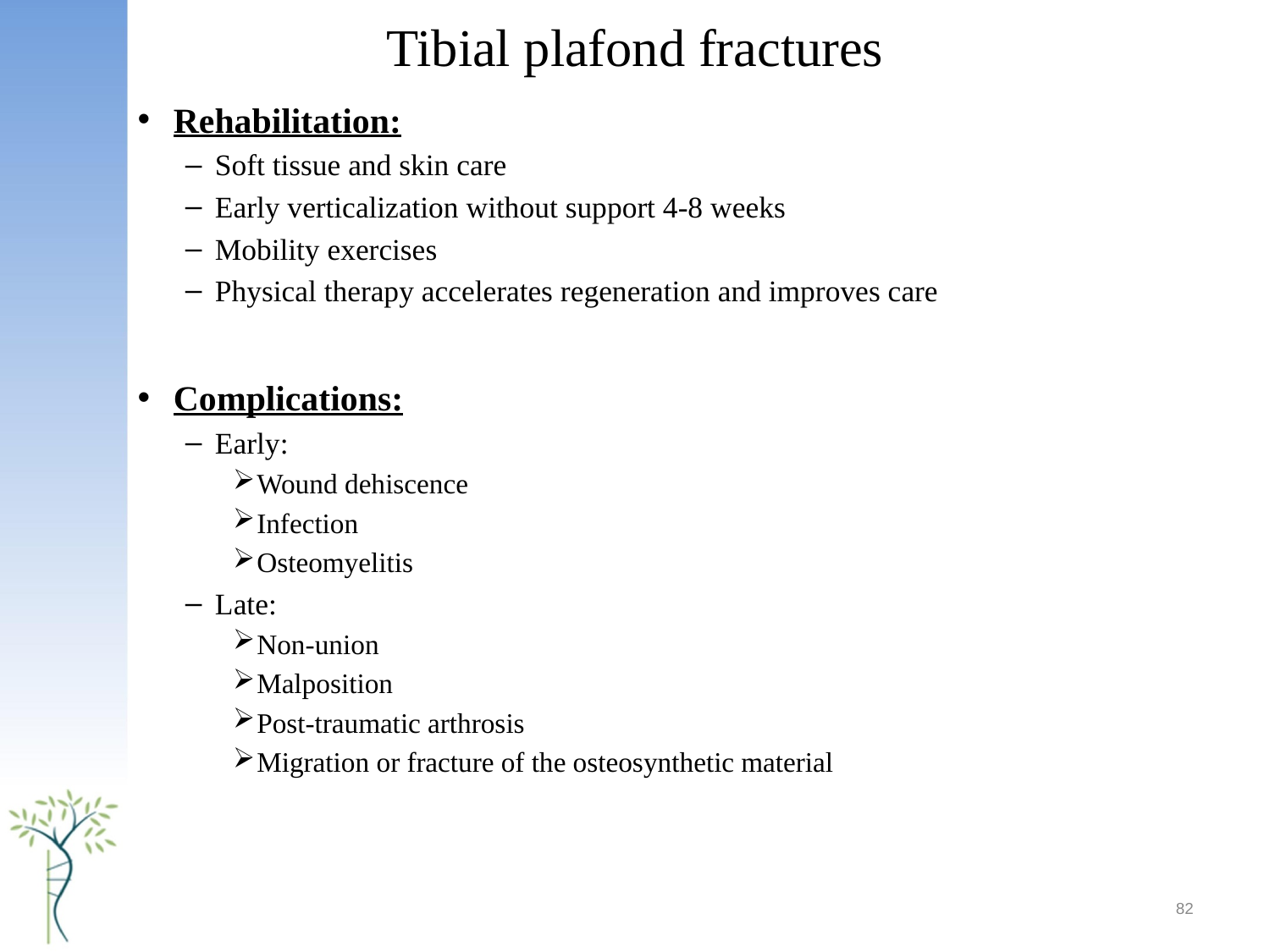

# Tibial plafond fractures
Rehabilitation:
Soft tissue and skin care
Early verticalization without support 4-8 weeks
Mobility exercises
Physical therapy accelerates regeneration and improves care

Complications:
Early:
Wound dehiscence
Infection
Osteomyelitis
Late:
Non-union
Malposition
Post-traumatic arthrosis
Migration or fracture of the osteosynthetic material
82